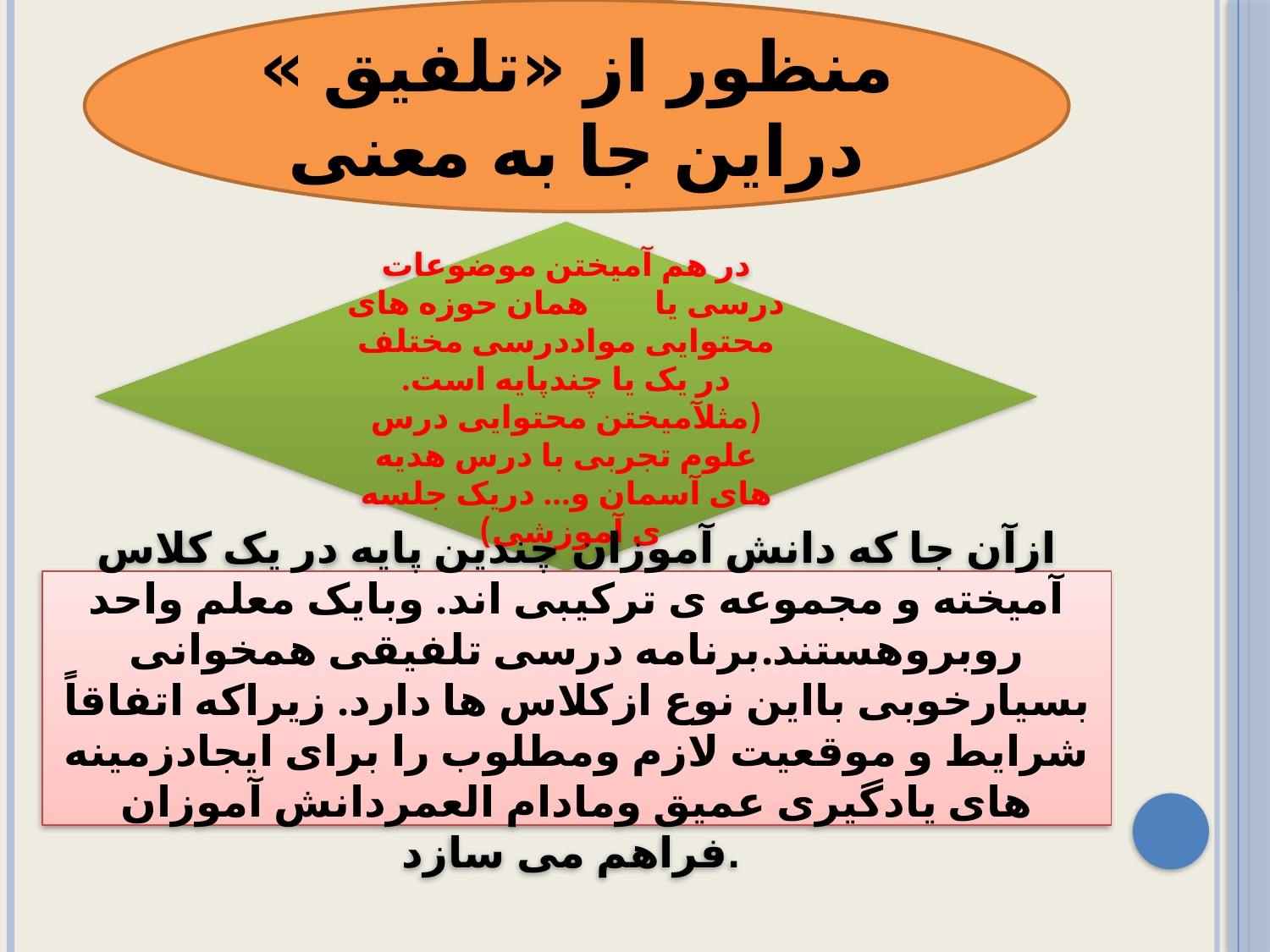

منظور از «تلفیق » دراین جا به معنی
در هم آمیختن موضوعات درسی یا        همان حوزه های محتوایی مواددرسی مختلف در یک یا چندپایه است. (مثلآمیختن محتوایی درس علوم تجربی با درس هدیه های آسمان و... دریک جلسه ی آموزشی)
ازآن جا که دانش آموزان چندین پایه در یک کلاس آمیخته و مجموعه ی ترکیبی اند. وبایک معلم واحد روبروهستند.برنامه درسی تلفیقی همخوانی بسیارخوبی بااین نوع ازکلاس ها دارد. زیراکه اتفاقاً شرایط و موقعیت لازم ومطلوب را برای ایجادزمینه های یادگیری عمیق ومادام العمردانش آموزان فراهم می سازد.